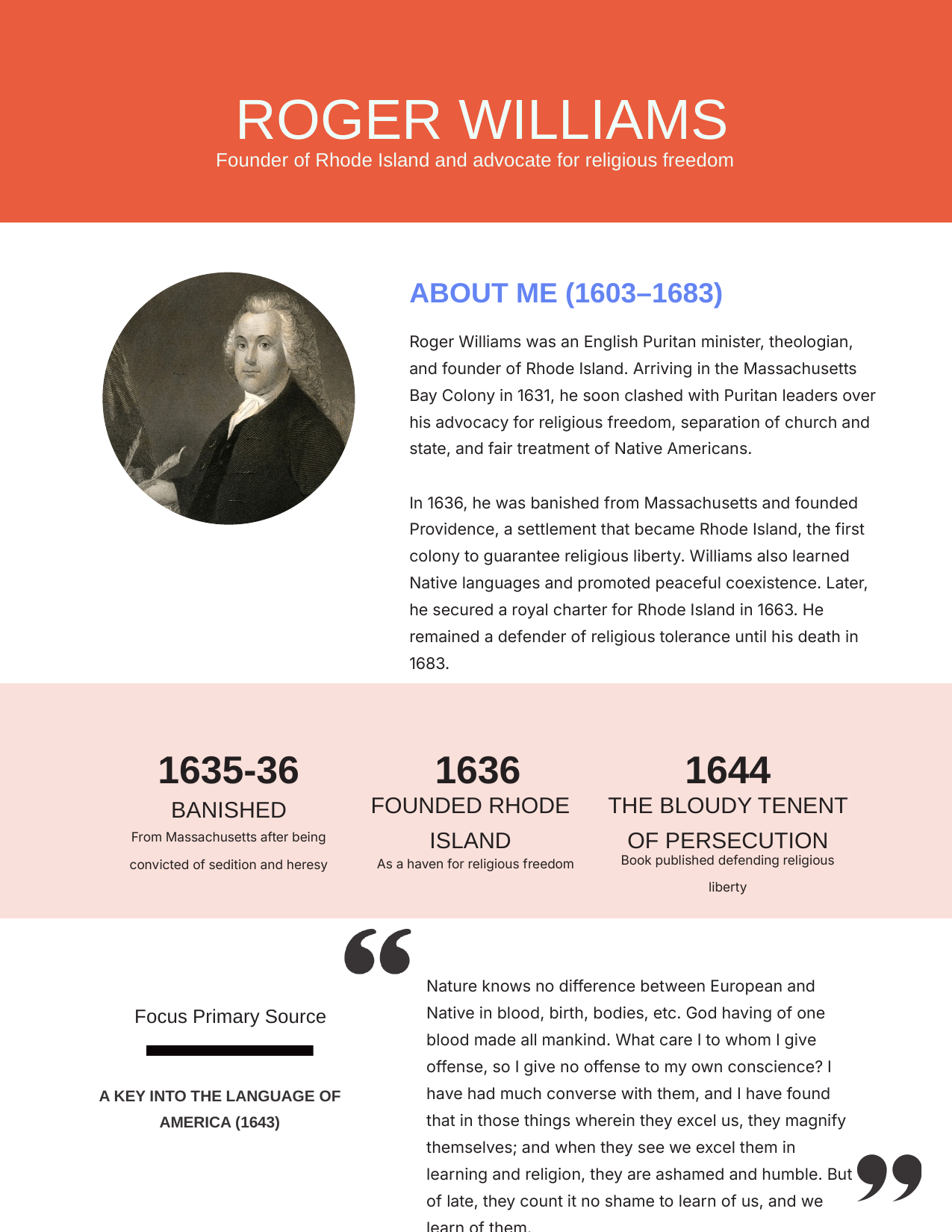

ROGER WILLIAMS
Founder of Rhode Island and advocate for religious freedom
ABOUT ME (1603–1683)

Roger Williams was an English Puritan minister, theologian, and founder of Rhode Island. Arriving in the Massachusetts Bay Colony in 1631, he soon clashed with Puritan leaders over his advocacy for religious freedom, separation of church and state, and fair treatment of Native Americans.

In 1636, he was banished from Massachusetts and founded Providence, a settlement that became Rhode Island, the first colony to guarantee religious liberty. Williams also learned Native languages and promoted peaceful coexistence. Later, he secured a royal charter for Rhode Island in 1663. He remained a defender of religious tolerance until his death in 1683.

1635-36
1636
1644
BANISHED
FOUNDED RHODE ISLAND
THE BLOUDY TENENT OF PERSECUTION
From Massachusetts after being convicted of sedition and heresy
Book published defending religious liberty
As a haven for religious freedom

Nature knows no difference between European and Native in blood, birth, bodies, etc. God having of one blood made all mankind. What care I to whom I give offense, so I give no offense to my own conscience? I have had much converse with them, and I have found that in those things wherein they excel us, they magnify themselves; and when they see we excel them in learning and religion, they are ashamed and humble. But of late, they count it no shame to learn of us, and we learn of them.
Focus Primary Source

A KEY INTO THE LANGUAGE OF AMERICA (1643)